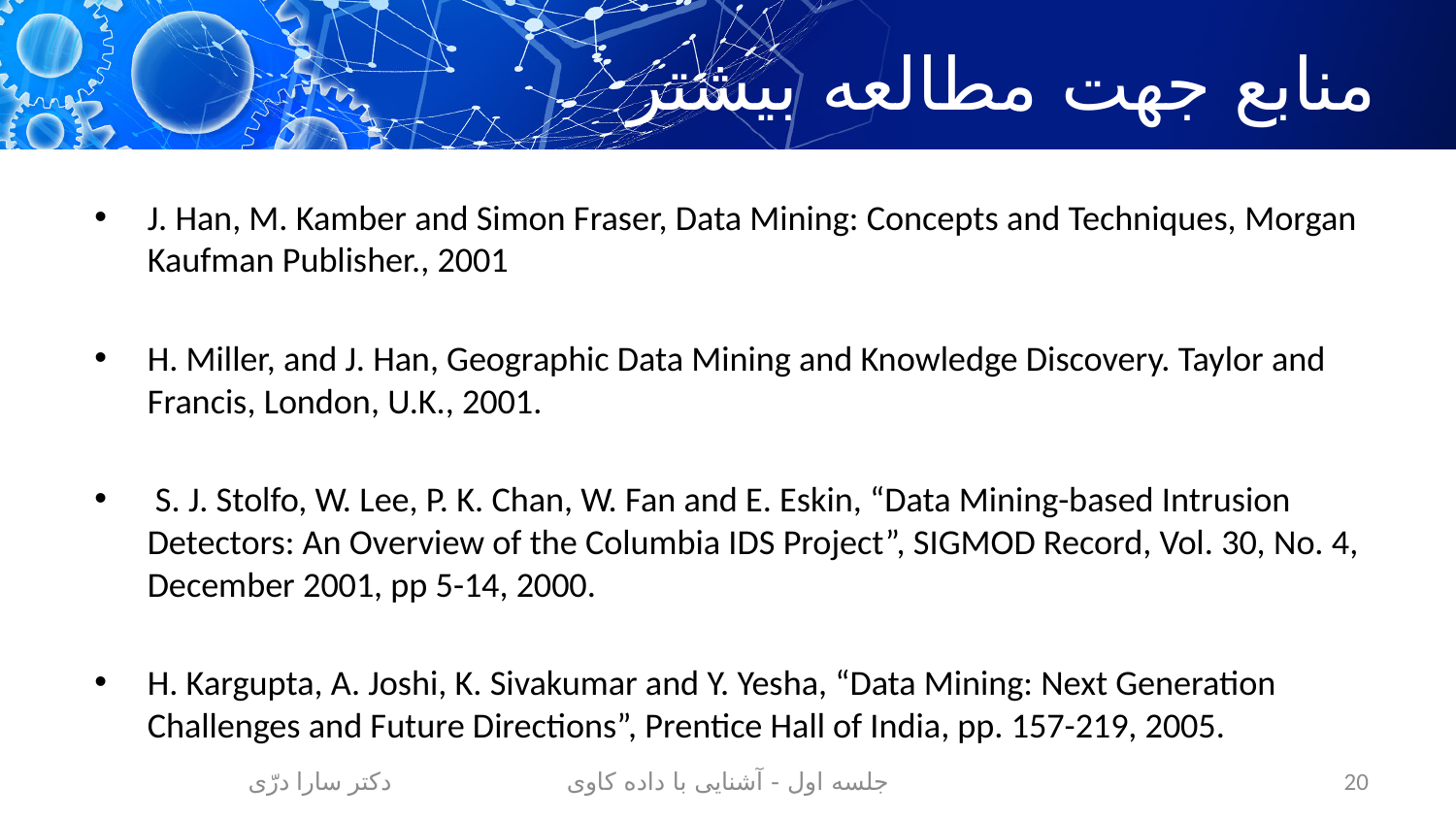

# منابع جهت مطالعه بیشتر
J. Han, M. Kamber and Simon Fraser, Data Mining: Concepts and Techniques, Morgan Kaufman Publisher., 2001

H. Miller, and J. Han, Geographic Data Mining and Knowledge Discovery. Taylor and Francis, London, U.K., 2001.

 S. J. Stolfo, W. Lee, P. K. Chan, W. Fan and E. Eskin, “Data Mining-based Intrusion Detectors: An Overview of the Columbia IDS Project”, SIGMOD Record, Vol. 30, No. 4, December 2001, pp 5-14, 2000.

H. Kargupta, A. Joshi, K. Sivakumar and Y. Yesha, “Data Mining: Next Generation Challenges and Future Directions”, Prentice Hall of India, pp. 157-219, 2005.
دکتر سارا درّی
جلسه اول - آشنایی با داده کاوی
20